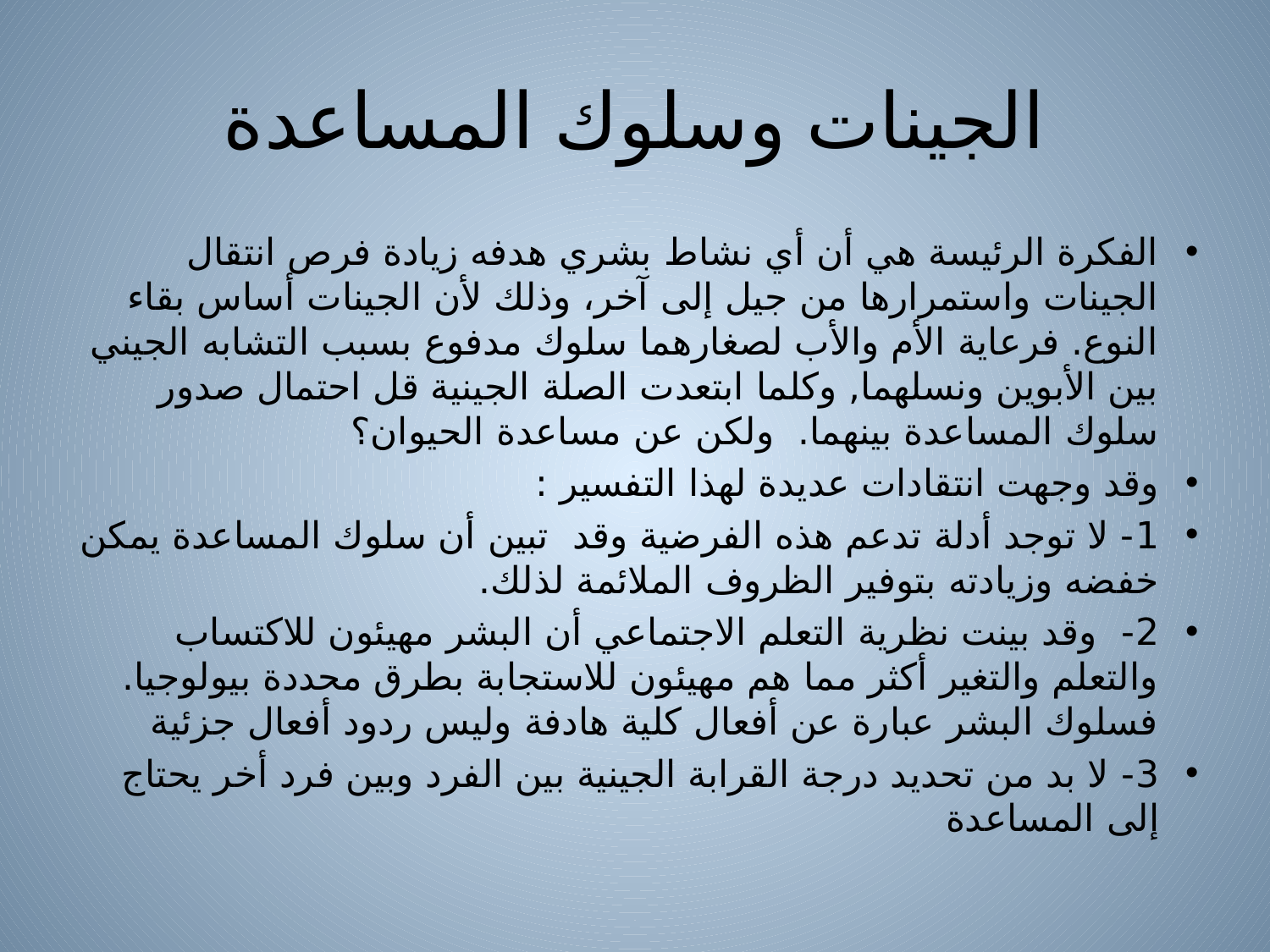

# الجينات وسلوك المساعدة
الفكرة الرئيسة هي أن أي نشاط بشري هدفه زيادة فرص انتقال الجينات واستمرارها من جيل إلى آخر، وذلك لأن الجينات أساس بقاء النوع. فرعاية الأم والأب لصغارهما سلوك مدفوع بسبب التشابه الجيني بين الأبوين ونسلهما, وكلما ابتعدت الصلة الجينية قل احتمال صدور سلوك المساعدة بينهما.  ولكن عن مساعدة الحيوان؟
وقد وجهت انتقادات عديدة لهذا التفسير :
1- لا توجد أدلة تدعم هذه الفرضية وقد  تبين أن سلوك المساعدة يمكن خفضه وزيادته بتوفير الظروف الملائمة لذلك.
2-  وقد بينت نظرية التعلم الاجتماعي أن البشر مهيئون للاكتساب والتعلم والتغير أكثر مما هم مهيئون للاستجابة بطرق محددة بيولوجيا. فسلوك البشر عبارة عن أفعال كلية هادفة وليس ردود أفعال جزئية
3- لا بد من تحديد درجة القرابة الجينية بين الفرد وبين فرد أخر يحتاج إلى المساعدة